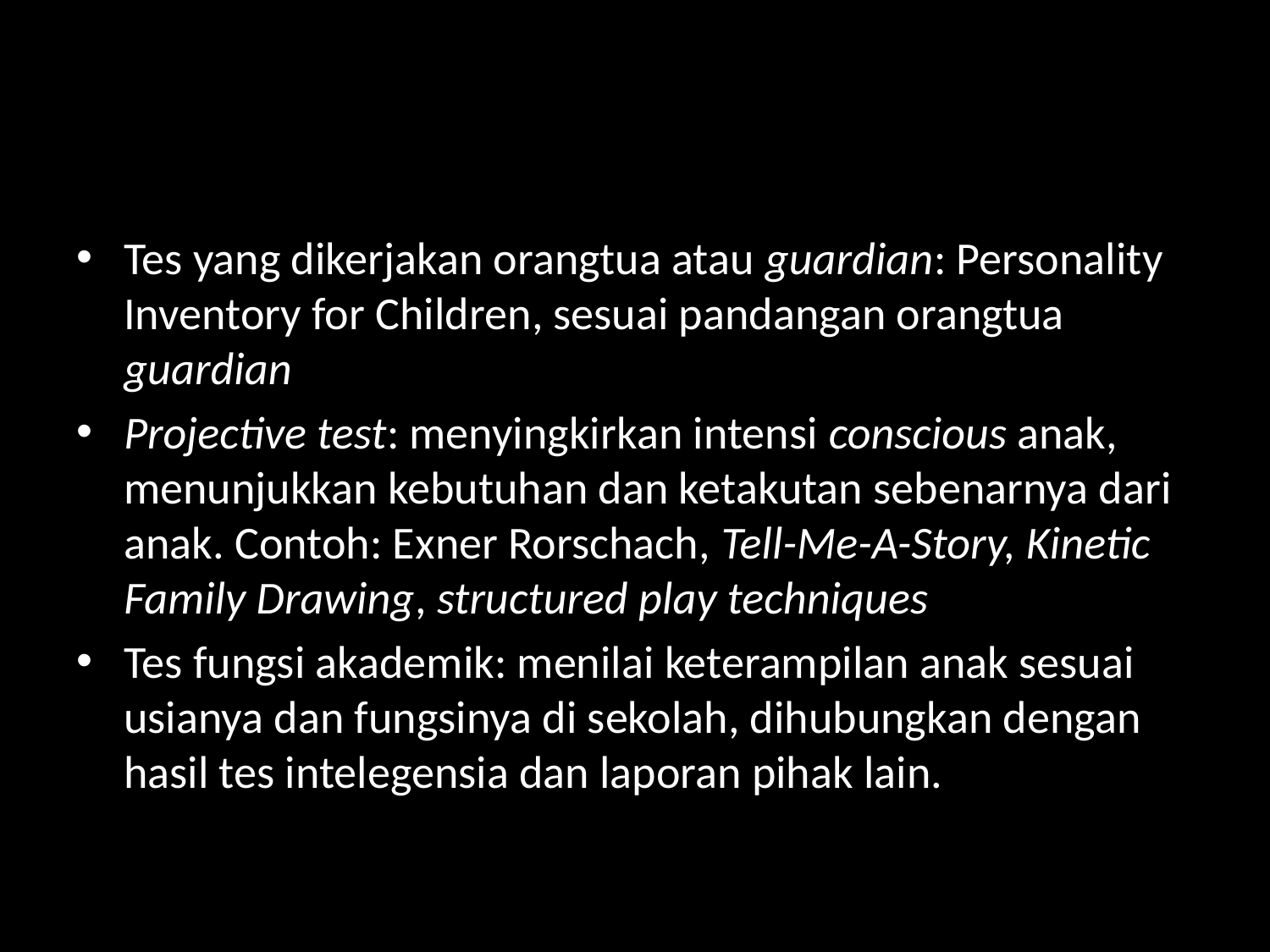

#
Tes yang dikerjakan orangtua atau guardian: Personality Inventory for Children, sesuai pandangan orangtua guardian
Projective test: menyingkirkan intensi conscious anak, menunjukkan kebutuhan dan ketakutan sebenarnya dari anak. Contoh: Exner Rorschach, Tell-Me-A-Story, Kinetic Family Drawing, structured play techniques
Tes fungsi akademik: menilai keterampilan anak sesuai usianya dan fungsinya di sekolah, dihubungkan dengan hasil tes intelegensia dan laporan pihak lain.